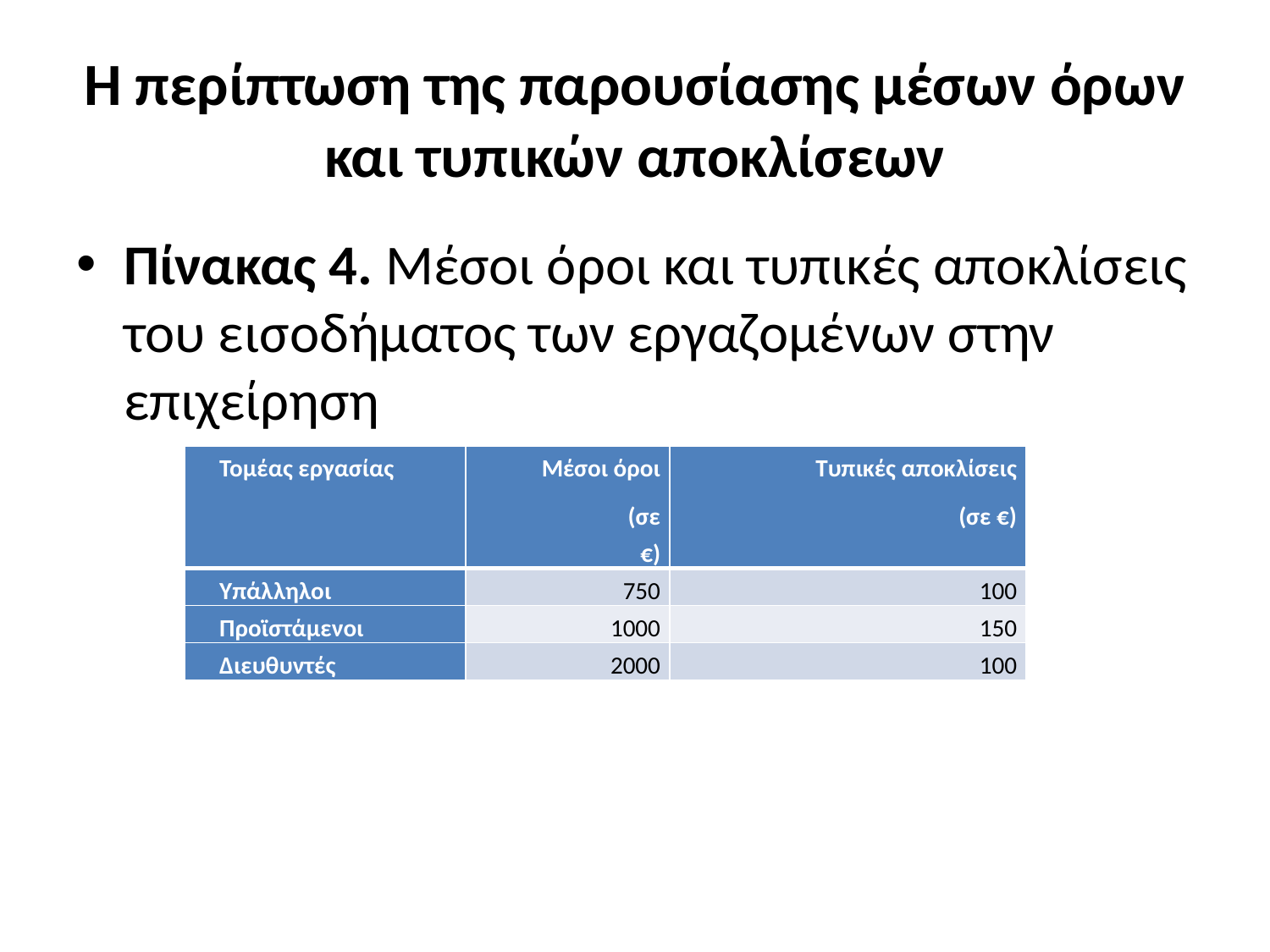

# Η περίπτωση της παρουσίασης μέσων όρων και τυπικών αποκλίσεων
Πίνακας 4. Μέσοι όροι και τυπικές αποκλίσεις του εισοδήματος των εργαζομένων στην επιχείρηση

| Τομέας εργασίας | Μέσοι όροι (σε €) | Τυπικές αποκλίσεις (σε €) |
| --- | --- | --- |
| Υπάλληλοι | 750 | 100 |
| Προϊστάμενοι | 1000 | 150 |
| Διευθυντές | 2000 | 100 |